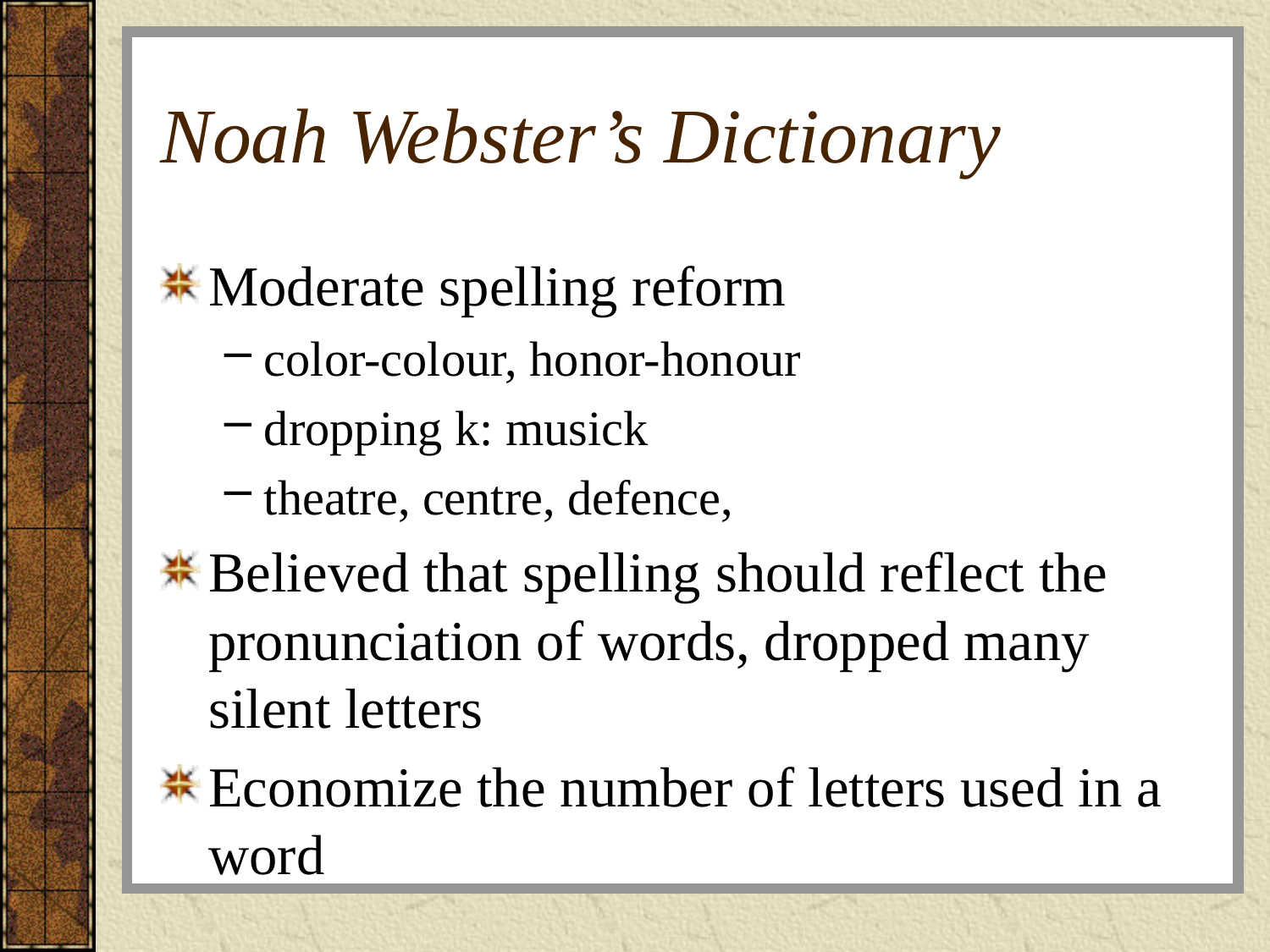

# Noah Webster’s Dictionary
Moderate spelling reform
color-colour, honor-honour
dropping k: musick
theatre, centre, defence,
Believed that spelling should reflect the pronunciation of words, dropped many silent letters
Economize the number of letters used in a word